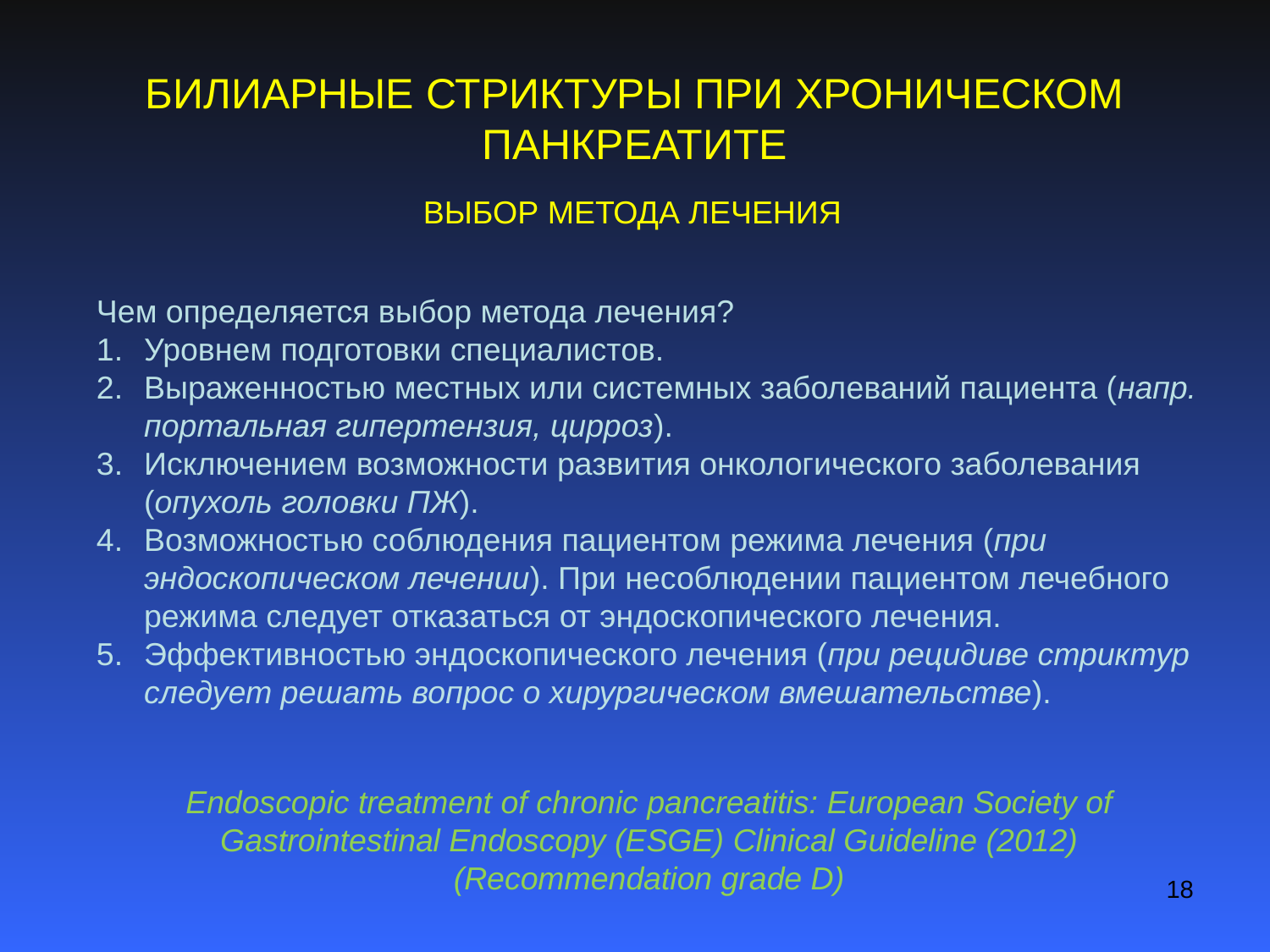

# БИЛИАРНЫЕ СТРИКТУРЫ ПРИ ХРОНИЧЕСКОМ ПАНКРЕАТИТЕ
ВЫБОР МЕТОДА ЛЕЧЕНИЯ
Чем определяется выбор метода лечения?
Уровнем подготовки специалистов.
Выраженностью местных или системных заболеваний пациента (напр. портальная гипертензия, цирроз).
Исключением возможности развития онкологического заболевания (опухоль головки ПЖ).
Возможностью соблюдения пациентом режима лечения (при эндоскопическом лечении). При несоблюдении пациентом лечебного режима следует отказаться от эндоскопического лечения.
Эффективностью эндоскопического лечения (при рецидиве стриктур следует решать вопрос о хирургическом вмешательстве).
Endoscopic treatment of chronic pancreatitis: European Society of Gastrointestinal Endoscopy (ESGE) Clinical Guideline (2012) (Recommendation grade D)
18